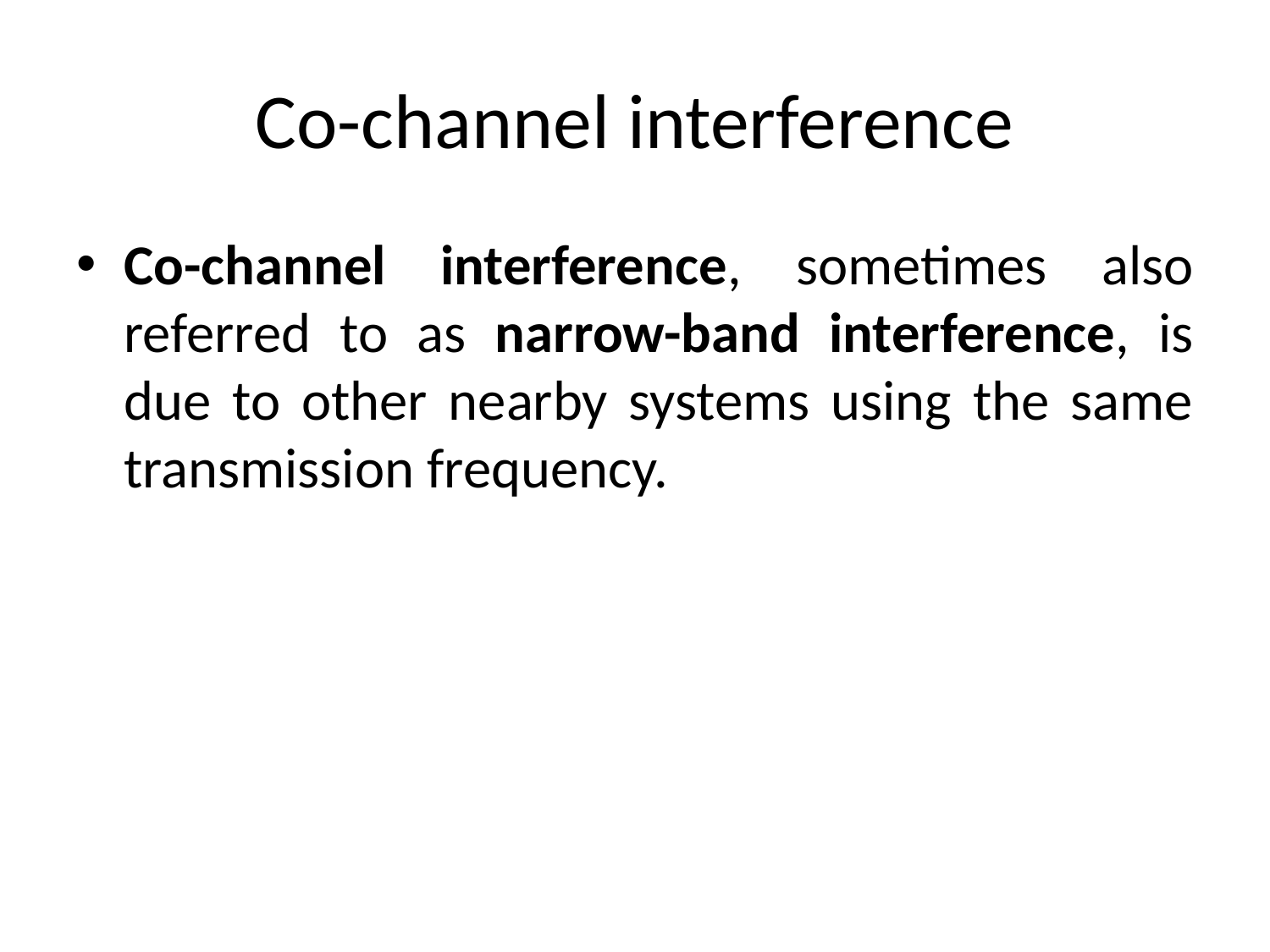

# Co-channel interference
Co-channel interference, sometimes also referred to as narrow-band interference, is due to other nearby systems using the same transmission frequency.